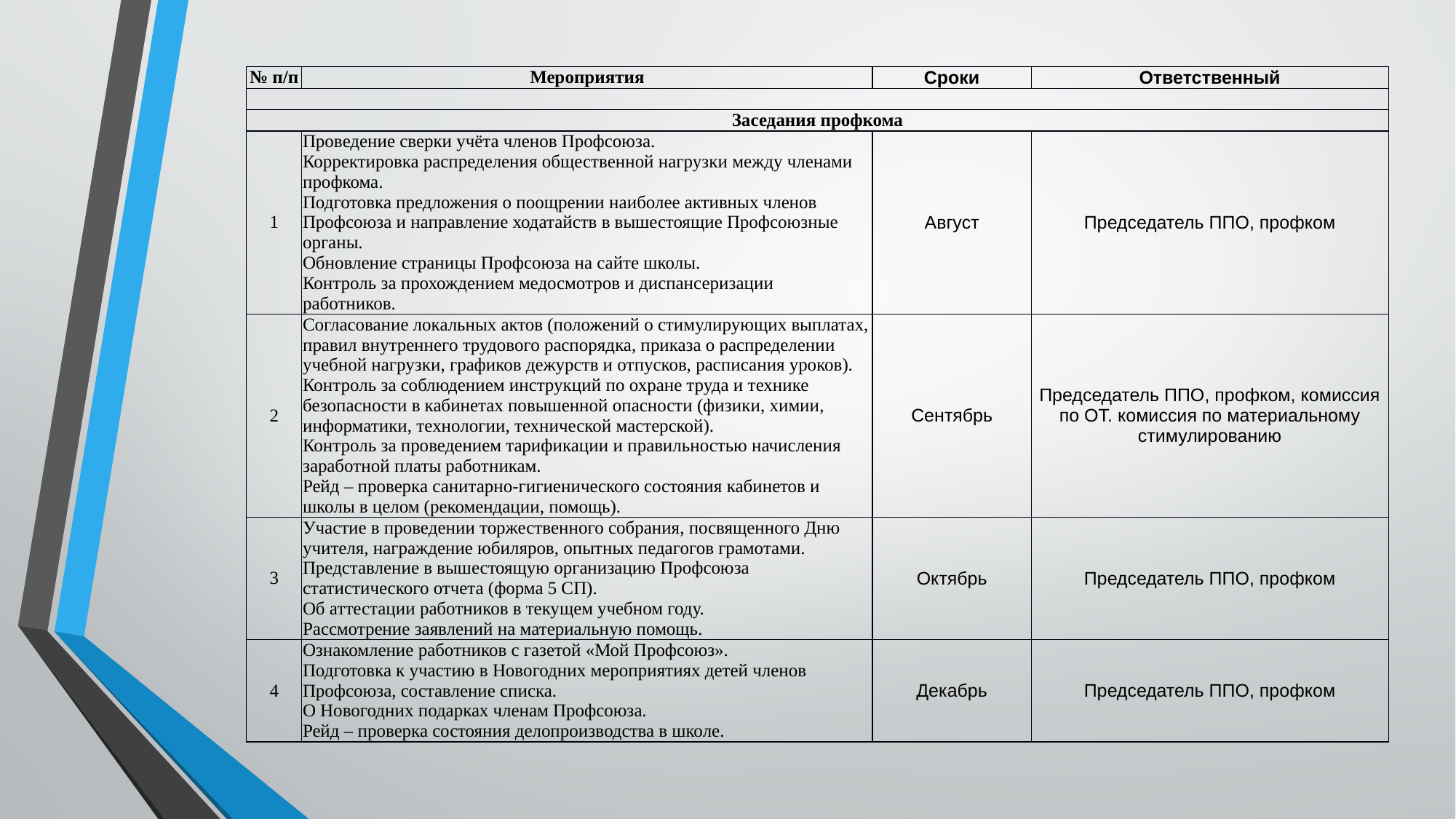

| № п/п | Мероприятия | Сроки | Ответственный |
| --- | --- | --- | --- |
|  |  |  |  |
| Заседания профкома |  |  |  |
| 1 | Проведение сверки учёта членов Профсоюза. Корректировка распределения общественной нагрузки между членами профкома. Подготовка предложения о поощрении наиболее активных членов Профсоюза и направление ходатайств в вышестоящие Профсоюзные органы. Обновление страницы Профсоюза на сайте школы. Контроль за прохождением медосмотров и диспансеризации работников. | Август | Председатель ППО, профком |
| 2 | Согласование локальных актов (положений о стимулирующих выплатах, правил внутреннего трудового распорядка, приказа о распределении учебной нагрузки, графиков дежурств и отпусков, расписания уроков). Контроль за соблюдением инструкций по охране труда и технике безопасности в кабинетах повышенной опасности (физики, химии, информатики, технологии, технической мастерской). Контроль за проведением тарификации и правильностью начисления заработной платы работникам. Рейд – проверка санитарно-гигиенического состояния кабинетов и школы в целом (рекомендации, помощь). | Сентябрь | Председатель ППО, профком, комиссия по ОТ. комиссия по материальному стимулированию |
| 3 | Участие в проведении торжественного собрания, посвященного Дню учителя, награждение юбиляров, опытных педагогов грамотами. Представление в вышестоящую организацию Профсоюза статистического отчета (форма 5 СП). Об аттестации работников в текущем учебном году. Рассмотрение заявлений на материальную помощь. | Октябрь | Председатель ППО, профком |
| 4 | Ознакомление работников с газетой «Мой Профсоюз». Подготовка к участию в Новогодних мероприятиях детей членов Профсоюза, составление списка. О Новогодних подарках членам Профсоюза. Рейд – проверка состояния делопроизводства в школе. | Декабрь | Председатель ППО, профком |